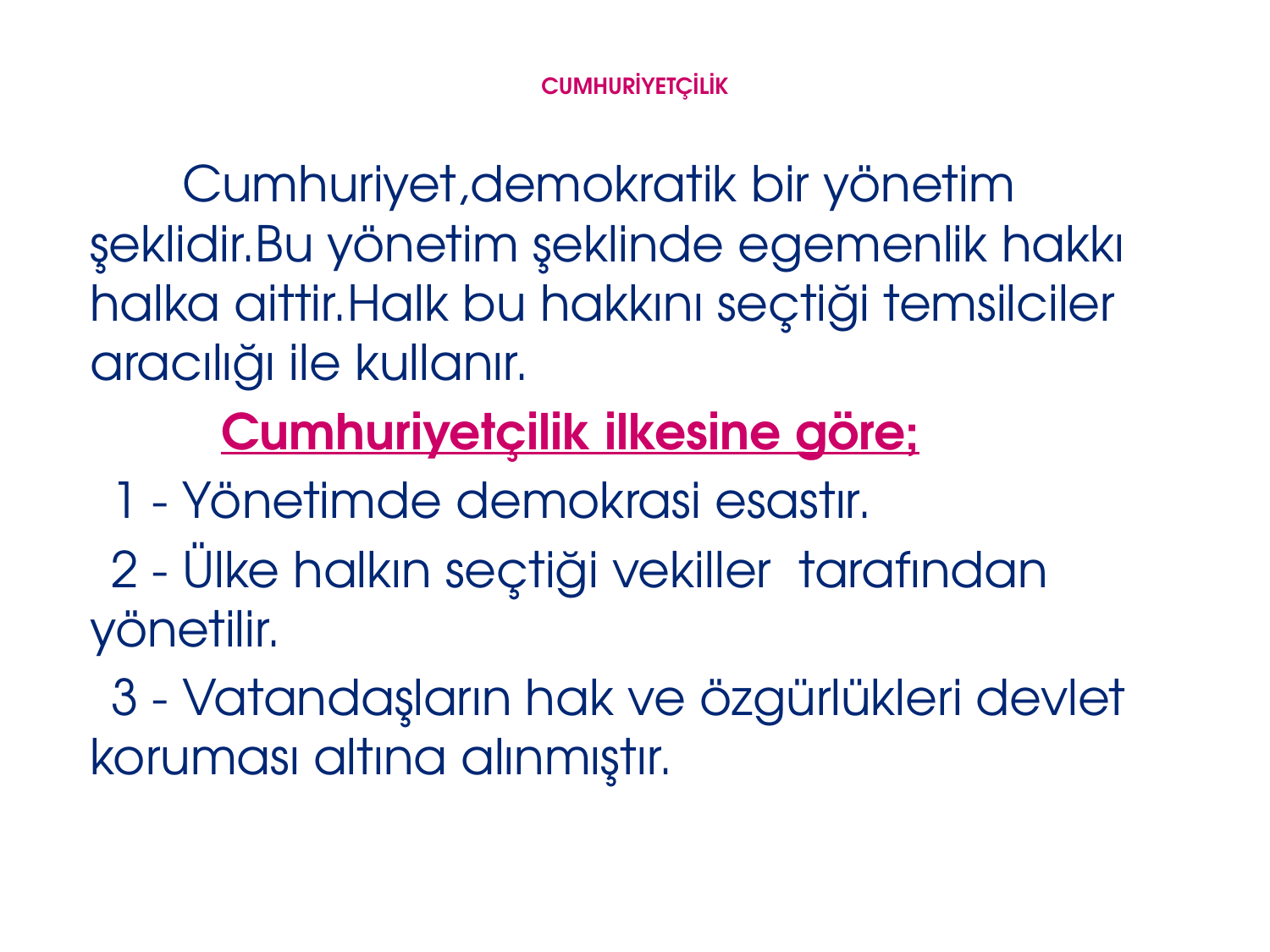

# CUMHURİYETÇİLİK
           Cumhuriyet,demokratik bir yönetim şeklidir.Bu yönetim şeklinde egemenlik hakkı halka aittir.Halk bu hakkını seçtiği temsilciler aracılığı ile kullanır.
             Cumhuriyetçilik ilkesine göre;
     1 - Yönetimde demokrasi esastır.
     2 - Ülke halkın seçtiği vekiller  tarafından yönetilir.
     3 - Vatandaşların hak ve özgürlükleri devlet koruması altına alınmıştır.